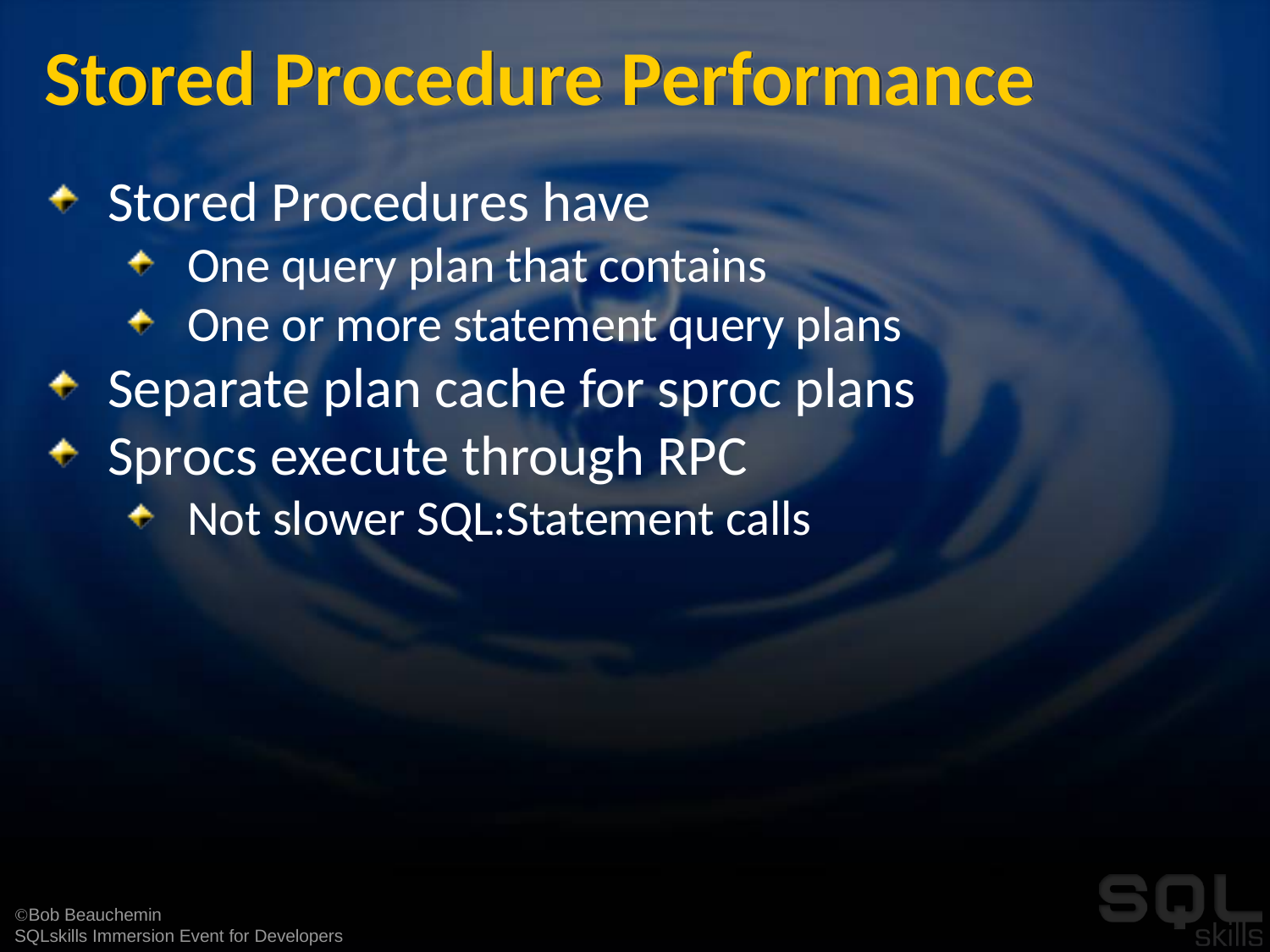

# Stored Procedure Performance
Stored Procedures have
One query plan that contains
One or more statement query plans
Separate plan cache for sproc plans
Sprocs execute through RPC
Not slower SQL:Statement calls